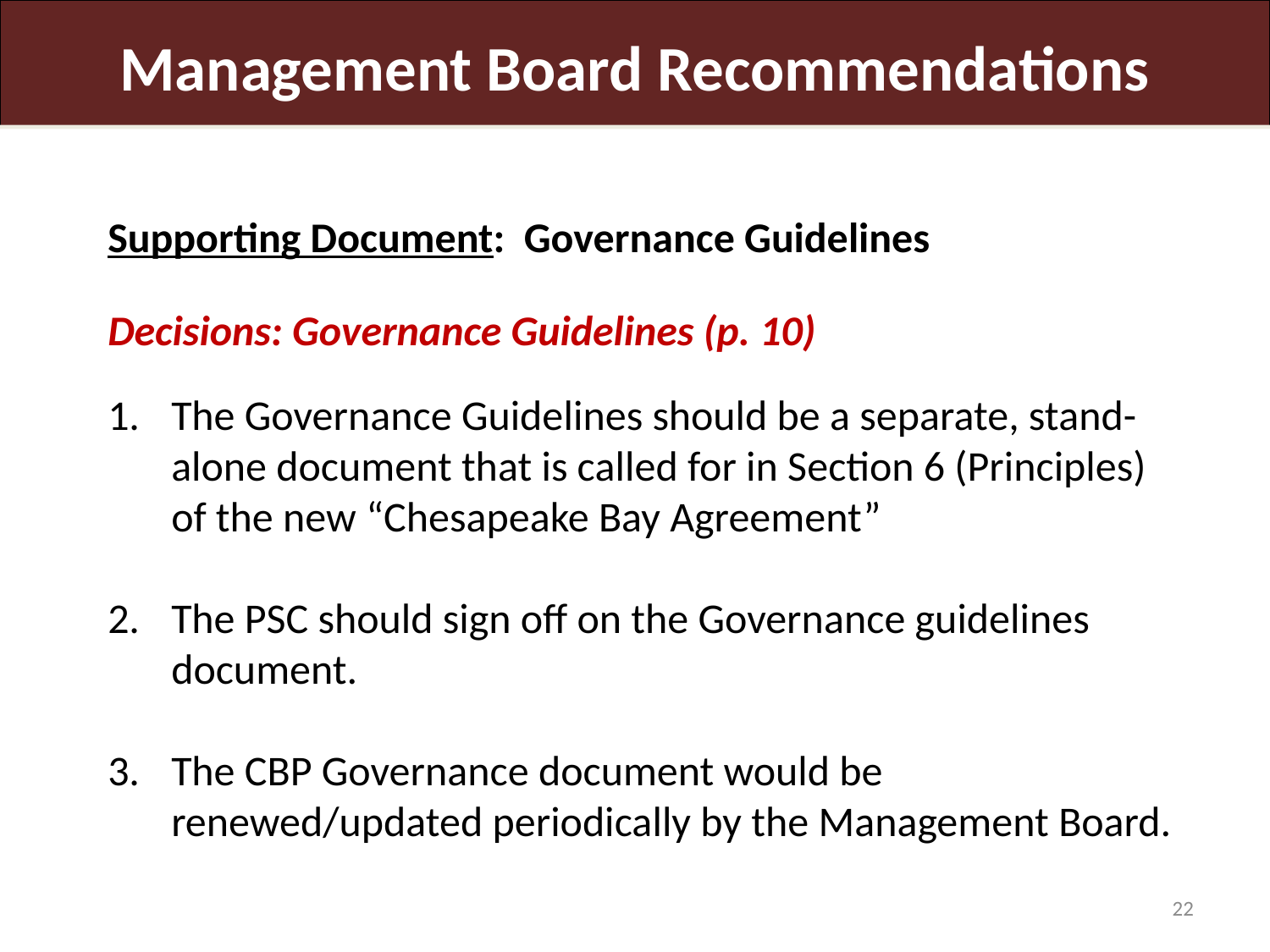

Management Board Recommendations
Supporting Document:  Governance Guidelines

Decisions: Governance Guidelines (p. 10)

The Governance Guidelines should be a separate, stand-alone document that is called for in Section 6 (Principles) of the new “Chesapeake Bay Agreement”

The PSC should sign off on the Governance guidelines document.

The CBP Governance document would be renewed/updated periodically by the Management Board.

22